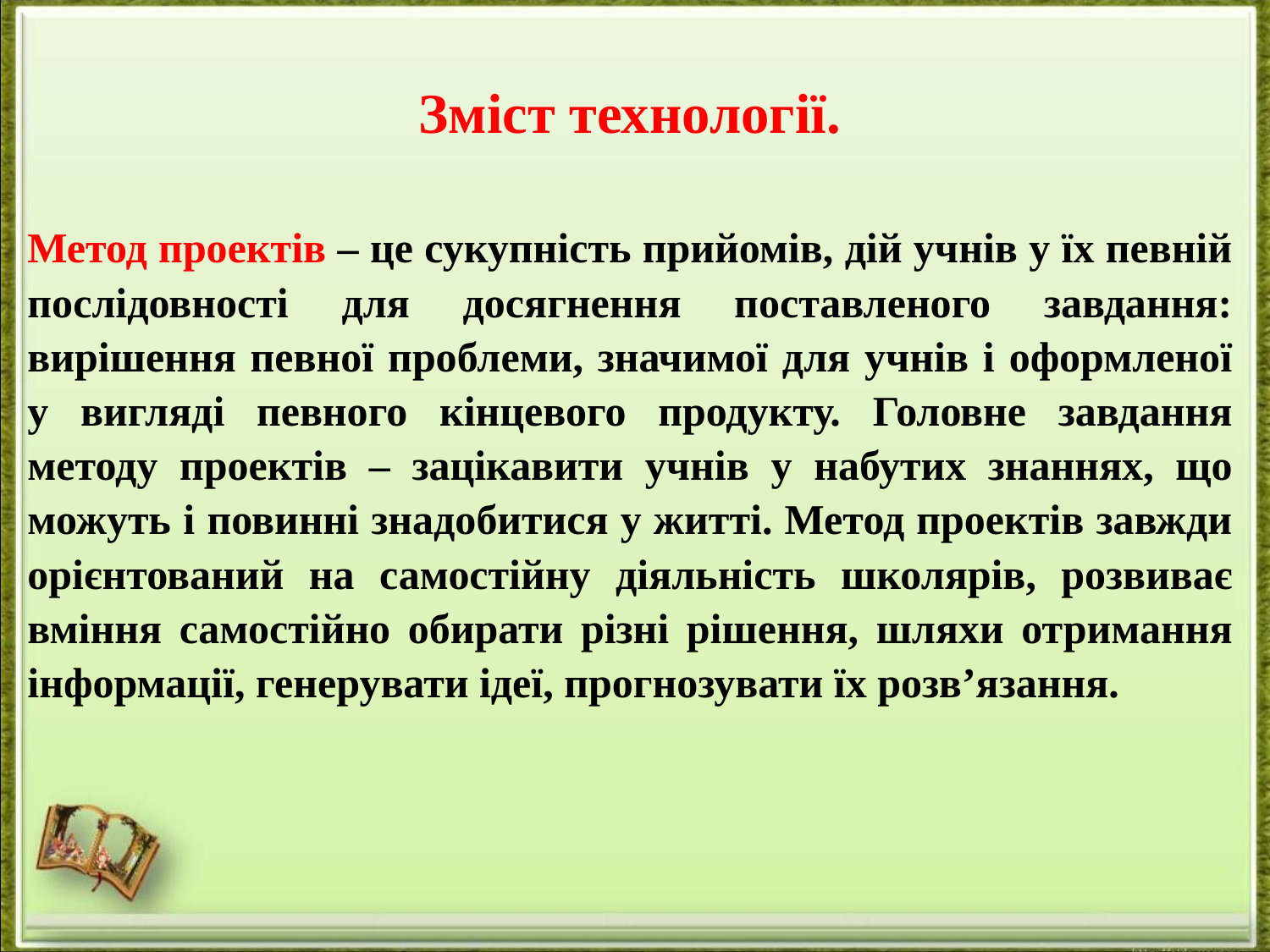

Зміст технології.

Метод проектів – це сукупність прийомів, дій учнів у їх певній послідовності для досягнення поставленого завдання: вирішення певної проблеми, значимої для учнів і оформленої у вигляді певного кінцевого продукту. Головне завдання методу проектів – зацікавити учнів у набутих знаннях, що можуть і повинні знадобитися у житті. Метод проектів завжди орієнтований на самостійну діяльність школярів, розвиває вміння самостійно обирати різні рішення, шляхи отримання інформації, генерувати ідеї, прогнозувати їх розв’язання.